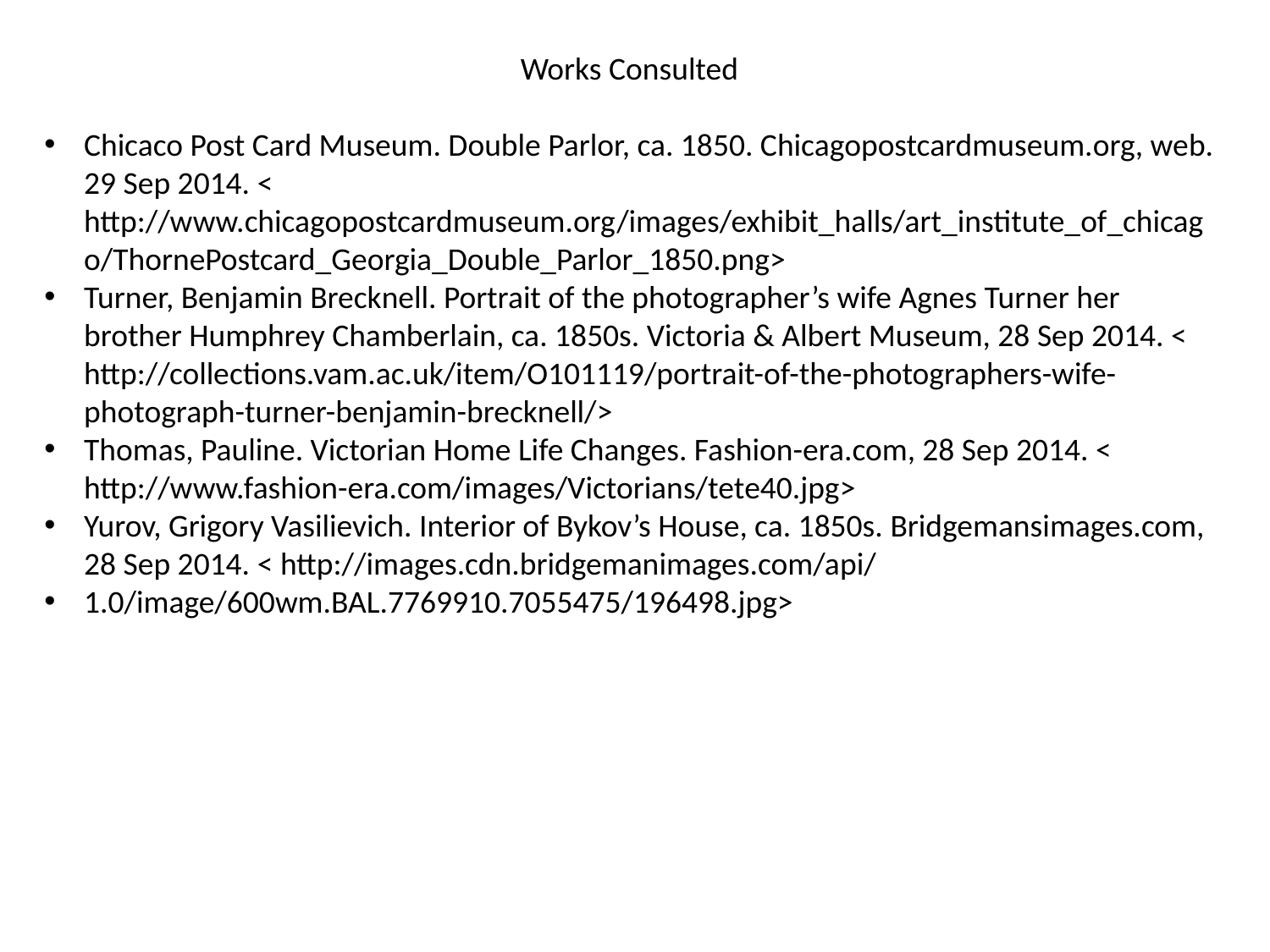

Works Consulted

Chicaco Post Card Museum. Double Parlor, ca. 1850. Chicagopostcardmuseum.org, web. 29 Sep 2014. < http://www.chicagopostcardmuseum.org/images/exhibit_halls/art_institute_of_chicago/ThornePostcard_Georgia_Double_Parlor_1850.png>
Turner, Benjamin Brecknell. Portrait of the photographer’s wife Agnes Turner her brother Humphrey Chamberlain, ca. 1850s. Victoria & Albert Museum, 28 Sep 2014. < http://collections.vam.ac.uk/item/O101119/portrait-of-the-photographers-wife-photograph-turner-benjamin-brecknell/>
Thomas, Pauline. Victorian Home Life Changes. Fashion-era.com, 28 Sep 2014. < http://www.fashion-era.com/images/Victorians/tete40.jpg>
Yurov, Grigory Vasilievich. Interior of Bykov’s House, ca. 1850s. Bridgemansimages.com, 28 Sep 2014. < http://images.cdn.bridgemanimages.com/api/
1.0/image/600wm.BAL.7769910.7055475/196498.jpg>